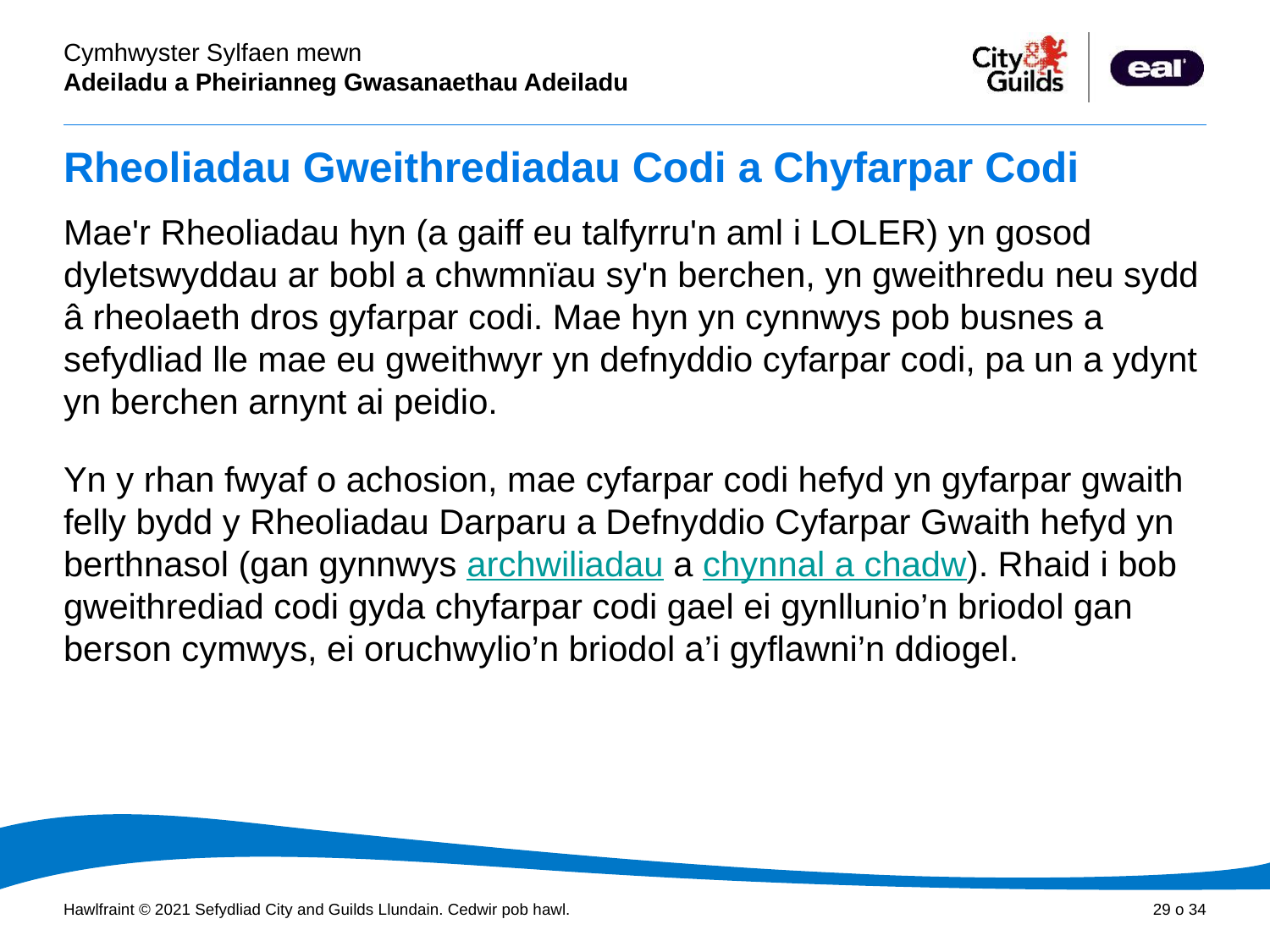

# Rheoliadau Gweithrediadau Codi a Chyfarpar Codi
Mae'r Rheoliadau hyn (a gaiff eu talfyrru'n aml i LOLER) yn gosod dyletswyddau ar bobl a chwmnïau sy'n berchen, yn gweithredu neu sydd â rheolaeth dros gyfarpar codi. Mae hyn yn cynnwys pob busnes a sefydliad lle mae eu gweithwyr yn defnyddio cyfarpar codi, pa un a ydynt yn berchen arnynt ai peidio.
Yn y rhan fwyaf o achosion, mae cyfarpar codi hefyd yn gyfarpar gwaith felly bydd y Rheoliadau Darparu a Defnyddio Cyfarpar Gwaith hefyd yn berthnasol (gan gynnwys archwiliadau a chynnal a chadw). Rhaid i bob gweithrediad codi gyda chyfarpar codi gael ei gynllunio’n briodol gan berson cymwys, ei oruchwylio’n briodol a’i gyflawni’n ddiogel.